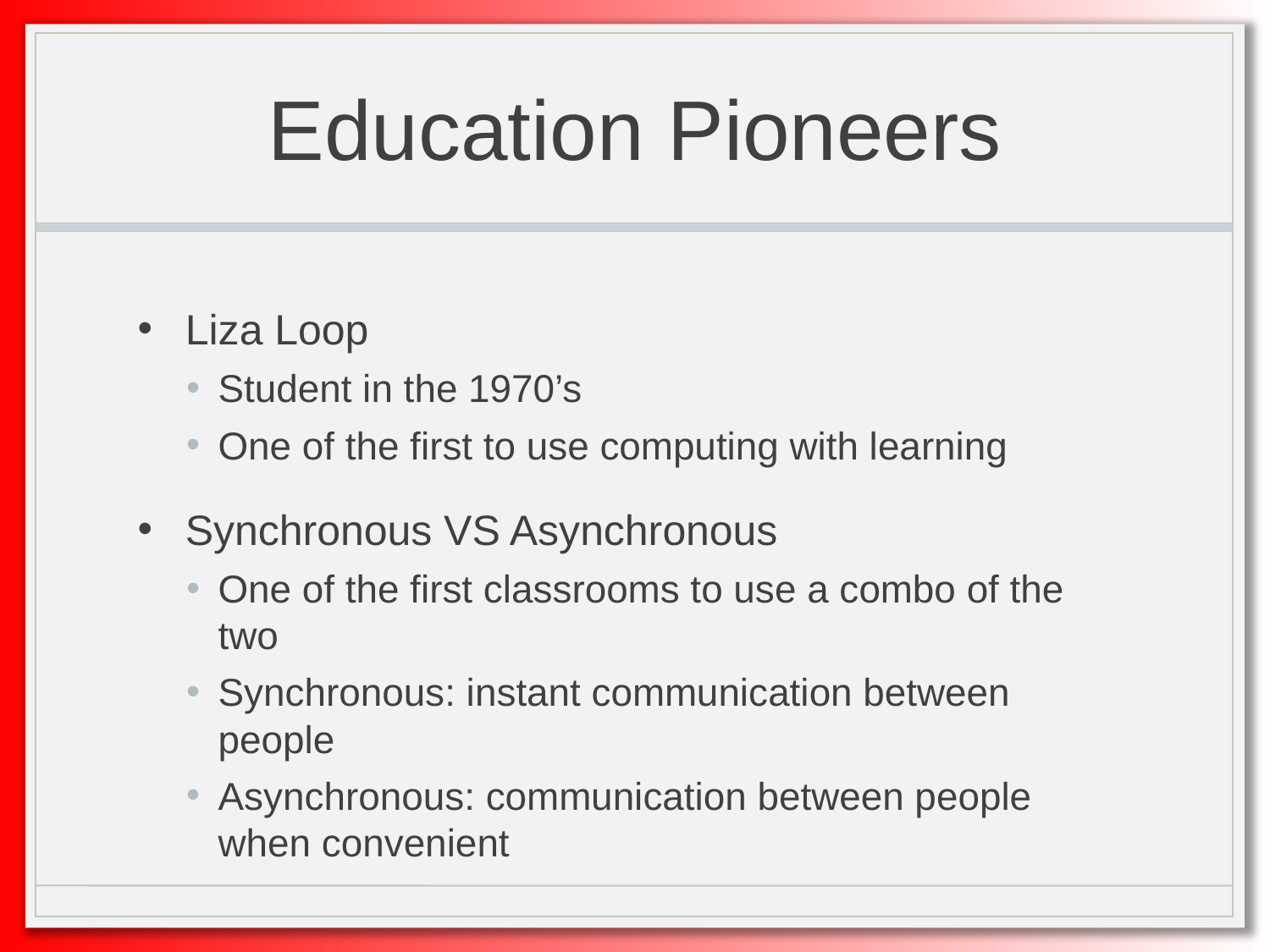

# Education Pioneers
Liza Loop
Student in the 1970’s
One of the first to use computing with learning
Synchronous VS Asynchronous
One of the first classrooms to use a combo of the two
Synchronous: instant communication between people
Asynchronous: communication between people when convenient